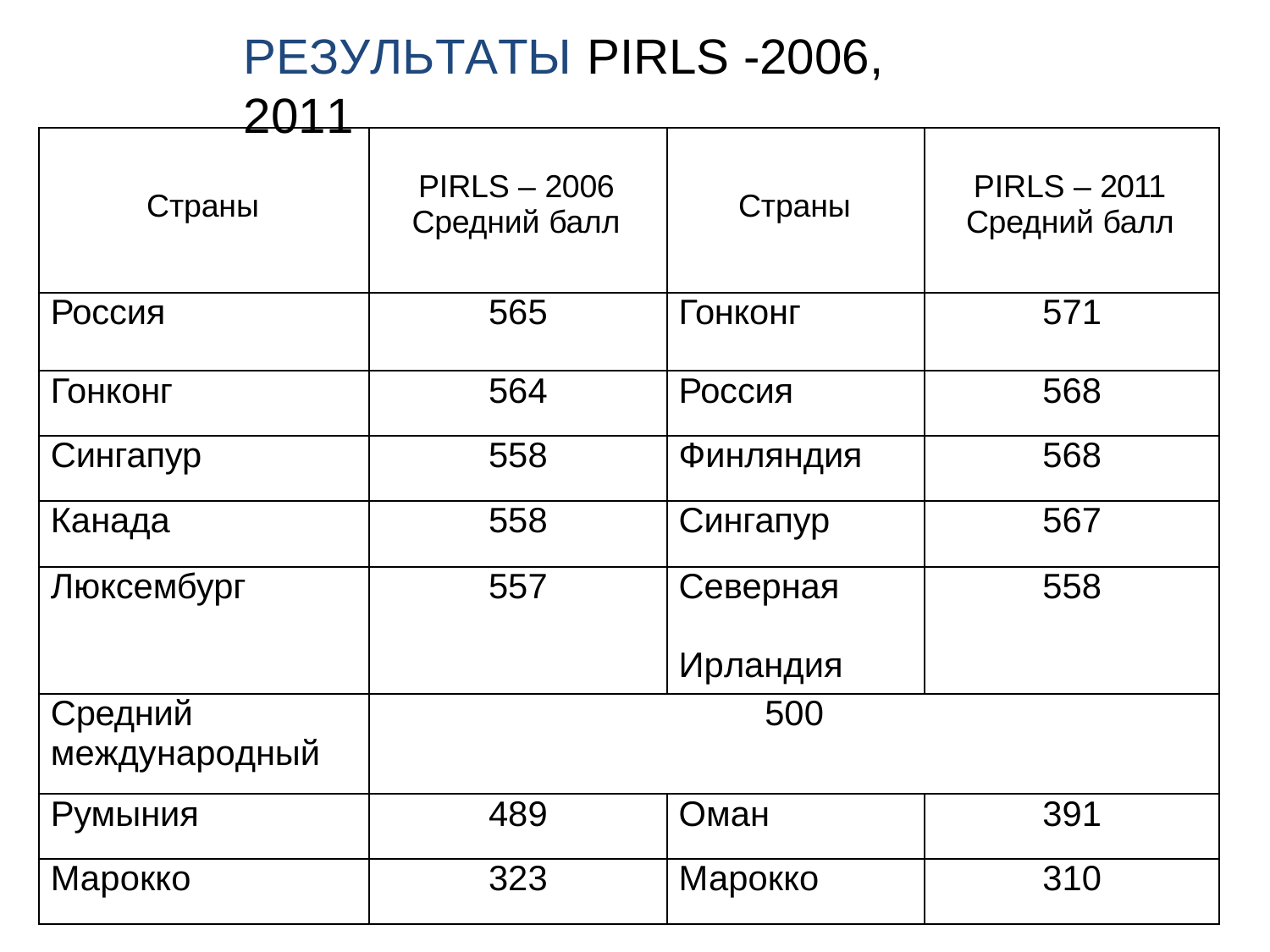

# РЕЗУЛЬТАТЫ	PIRLS -2006,	2011
| Страны | PIRLS – 2006 Средний балл | Страны | PIRLS – 2011 Средний балл |
| --- | --- | --- | --- |
| Россия | 565 | Гонконг | 571 |
| Гонконг | 564 | Россия | 568 |
| Сингапур | 558 | Финляндия | 568 |
| Канада | 558 | Сингапур | 567 |
| Люксембург | 557 | Северная Ирландия | 558 |
| Средний международный | 500 |  |  |
| Румыния | 489 | Оман | 391 |
| Марокко | 323 | Марокко | 310 |